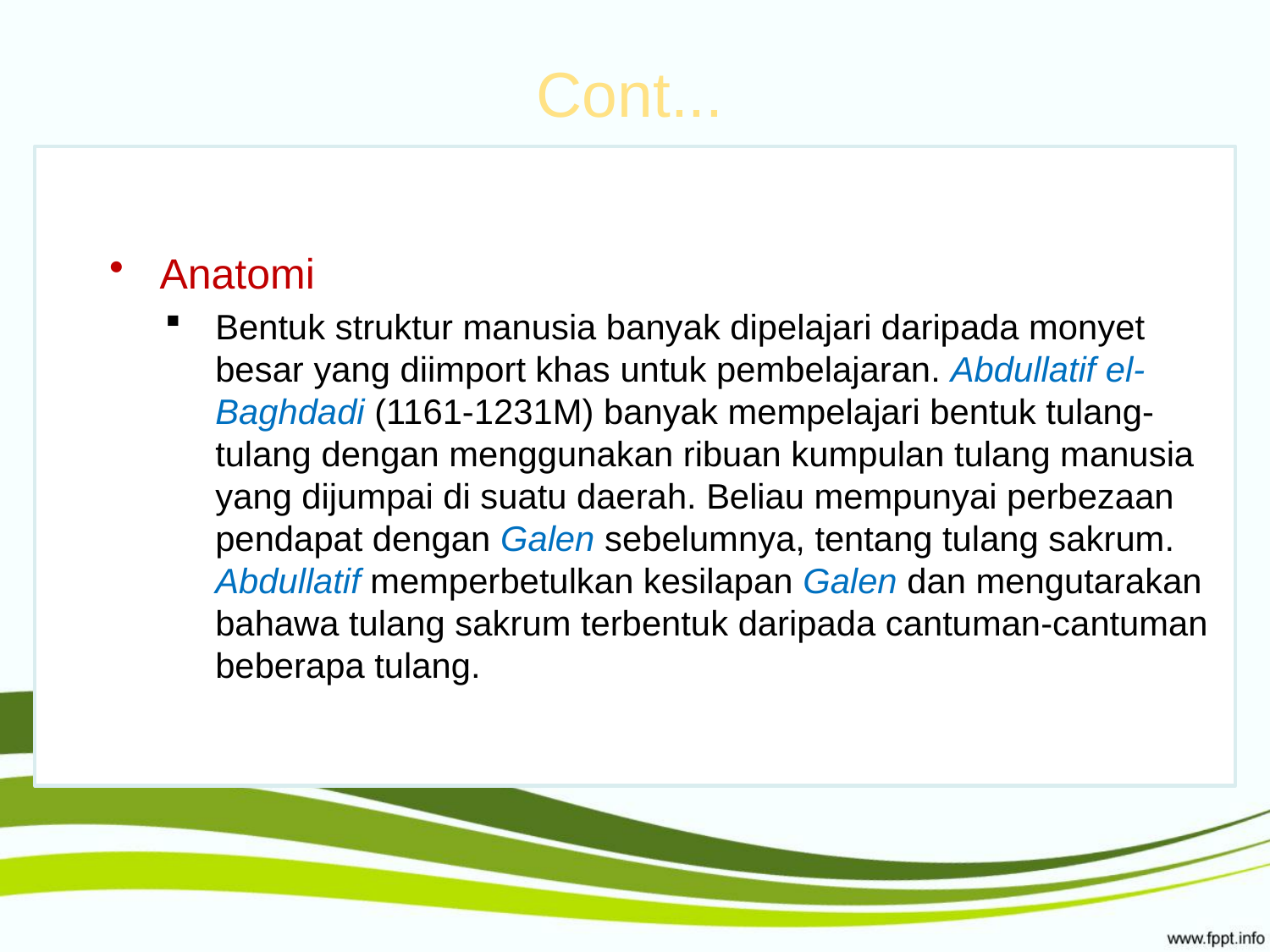

# Cont...
Anatomi
Bentuk struktur manusia banyak dipelajari daripada monyet besar yang diimport khas untuk pembelajaran. Abdullatif el-Baghdadi (1161-1231M) banyak mempelajari bentuk tulang-tulang dengan menggunakan ribuan kumpulan tulang manusia yang dijumpai di suatu daerah. Beliau mempunyai perbezaan pendapat dengan Galen sebelumnya, tentang tulang sakrum. Abdullatif memperbetulkan kesilapan Galen dan mengutarakan bahawa tulang sakrum terbentuk daripada cantuman-cantuman beberapa tulang.